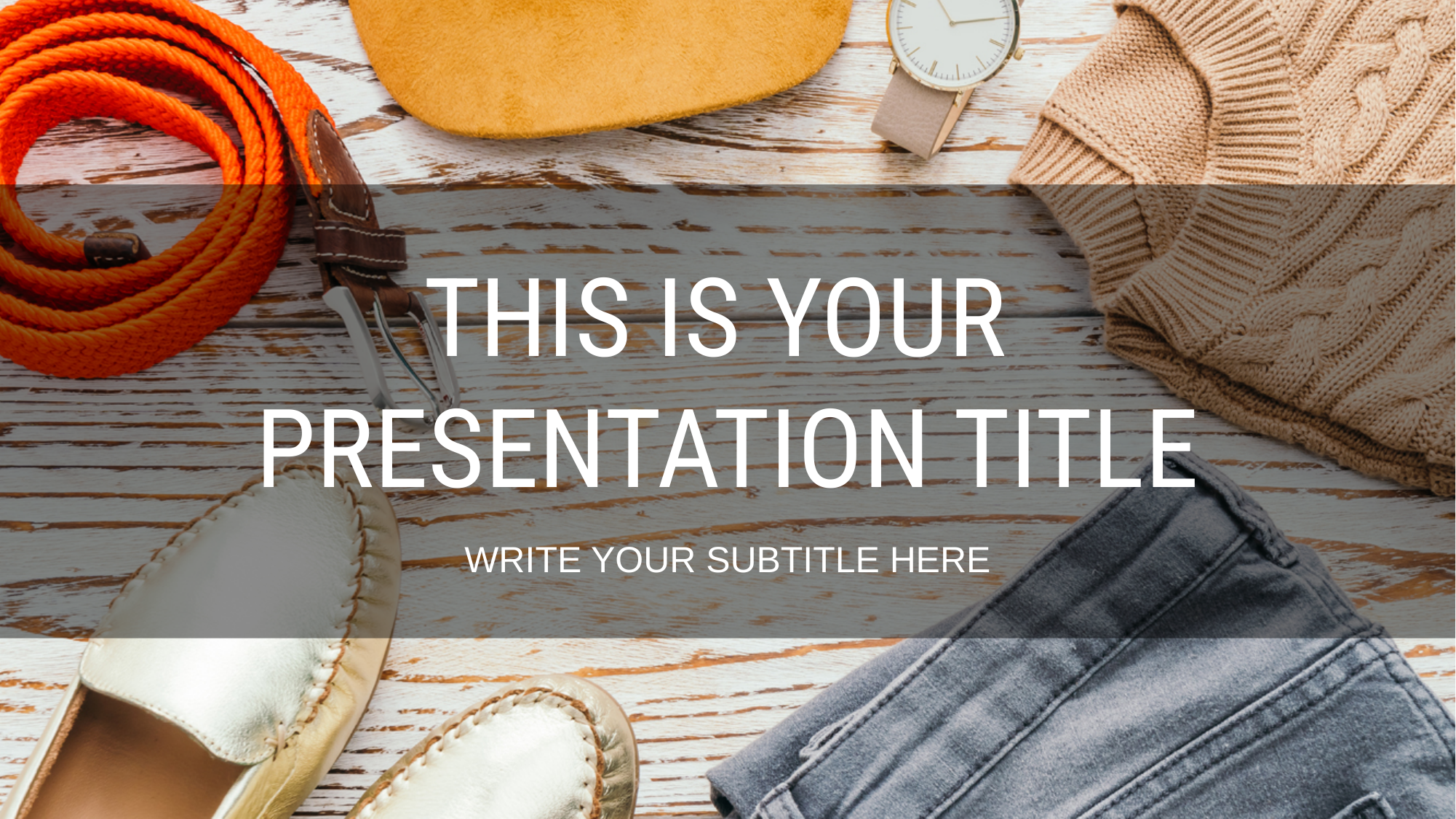

THIS IS YOUR
PRESENTATION TITLE
WRITE YOUR SUBTITLE HERE